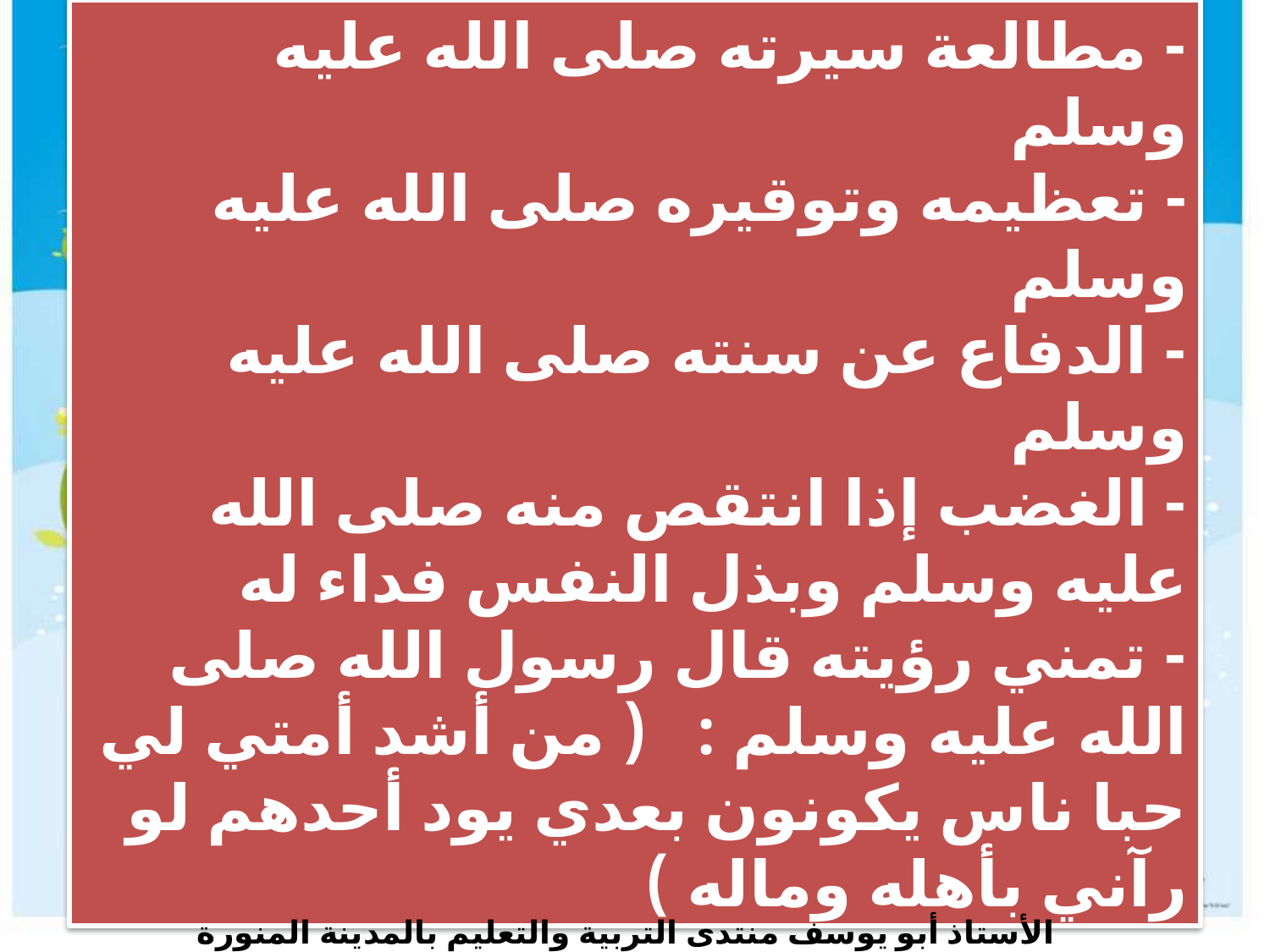

- مطالعة سيرته صلى الله عليه وسلم
- تعظيمه وتوقيره صلى الله عليه وسلم
- الدفاع عن سنته صلى الله عليه وسلم
- الغضب إذا انتقص منه صلى الله عليه وسلم وبذل النفس فداء له
- تمني رؤيته قال رسول الله صلى الله عليه وسلم :   ( من أشد أمتي لي حبا ناس يكونون بعدي يود أحدهم لو رآني بأهله وماله )
الأستاذ أبو يوسف منتدى التربية والتعليم بالمدينة المنورة